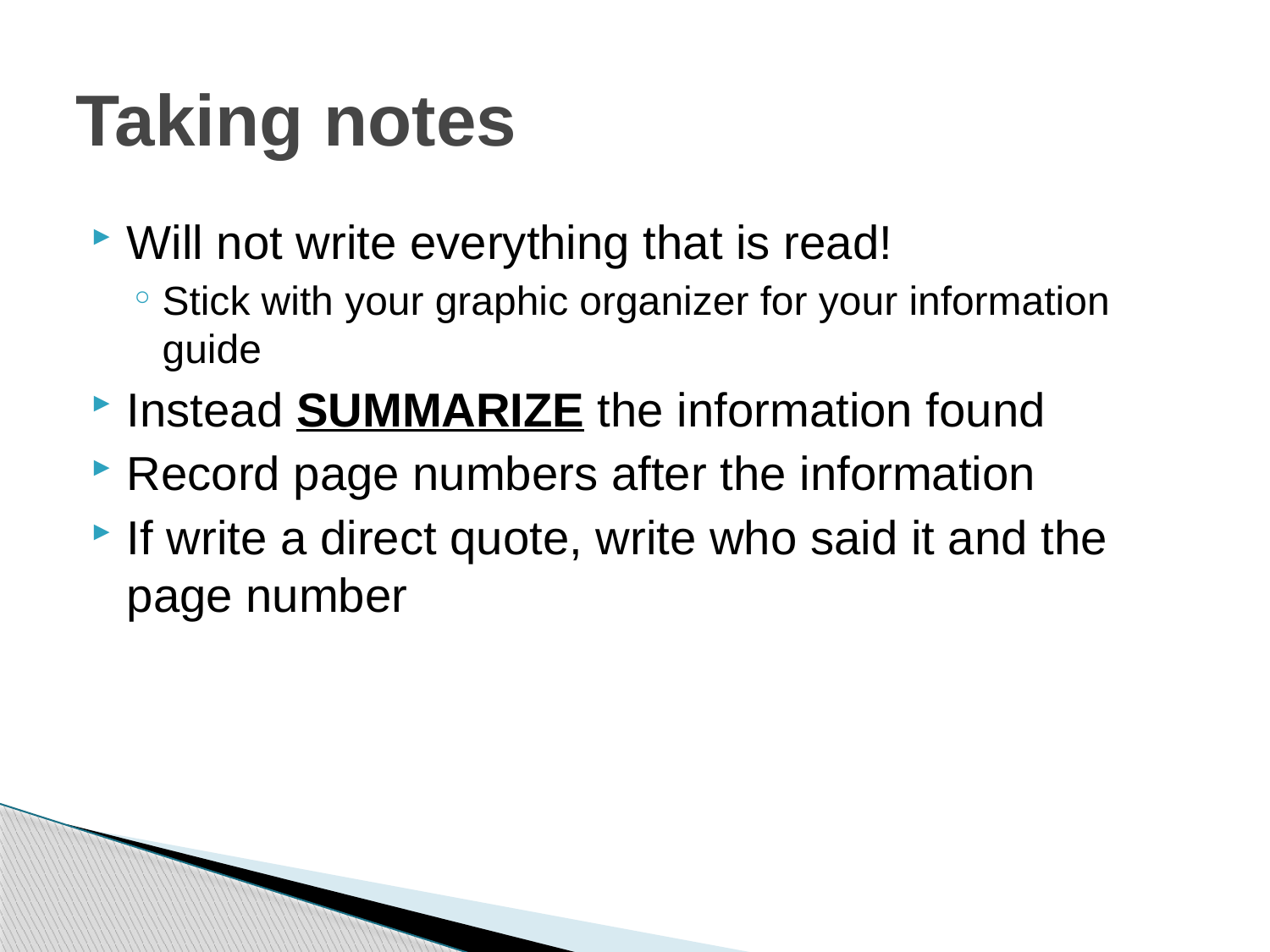

# Taking notes
Will not write everything that is read!
Stick with your graphic organizer for your information guide
Instead SUMMARIZE the information found
Record page numbers after the information
If write a direct quote, write who said it and the page number